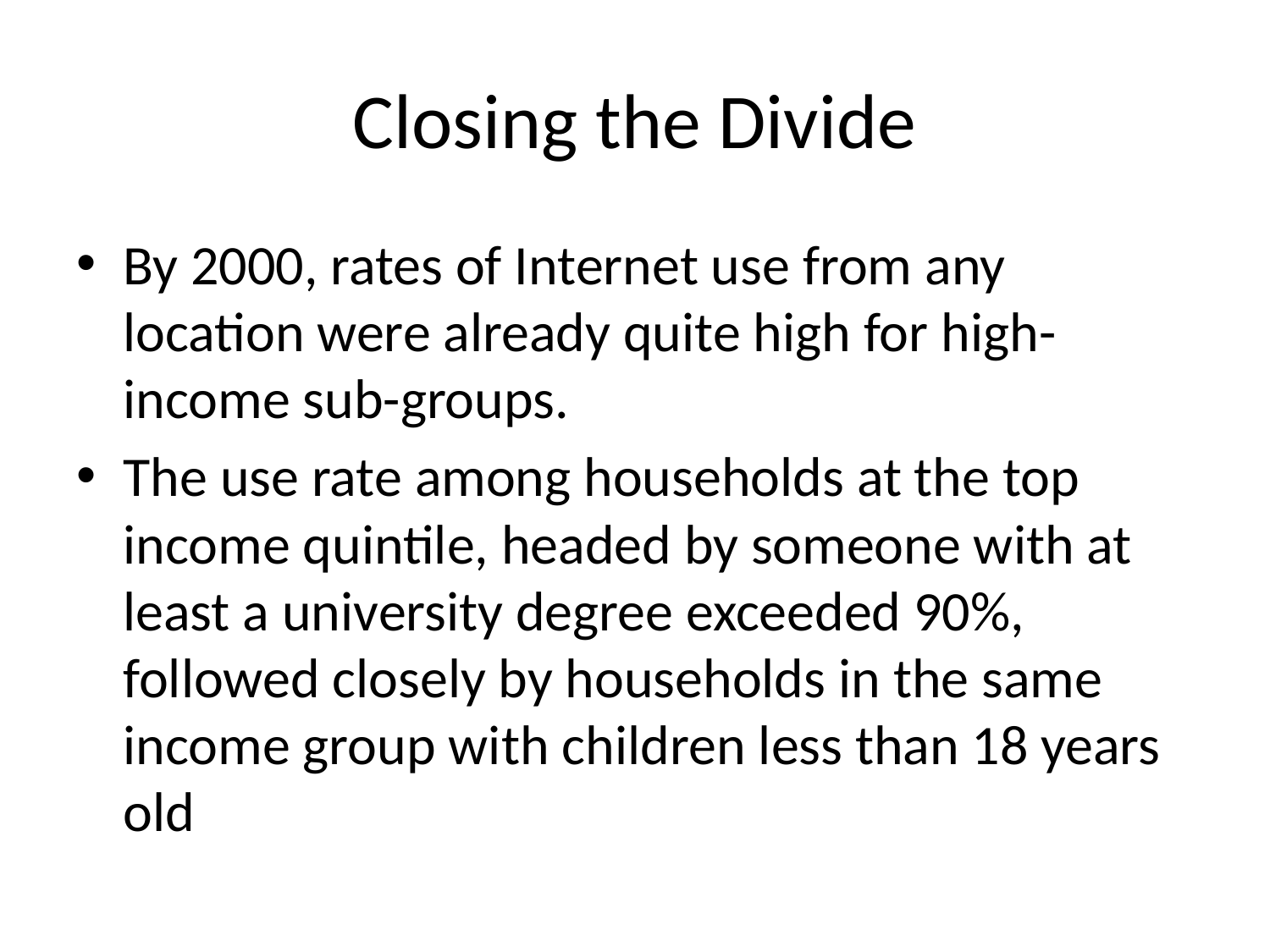

# Closing the Divide
By 2000, rates of Internet use from any location were already quite high for high-income sub-groups.
The use rate among households at the top income quintile, headed by someone with at least a university degree exceeded 90%, followed closely by households in the same income group with children less than 18 years old